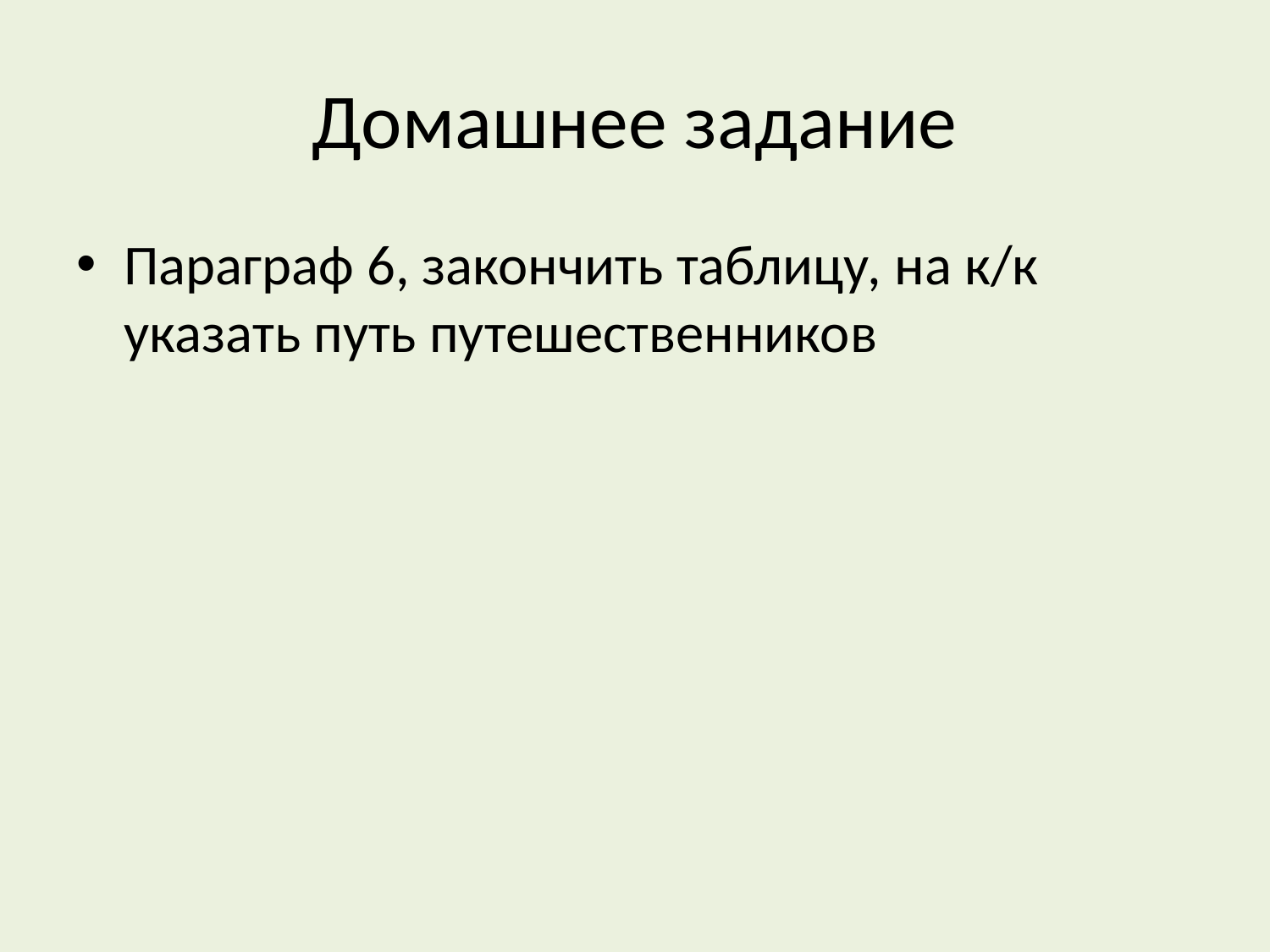

# Домашнее задание
Параграф 6, закончить таблицу, на к/к указать путь путешественников